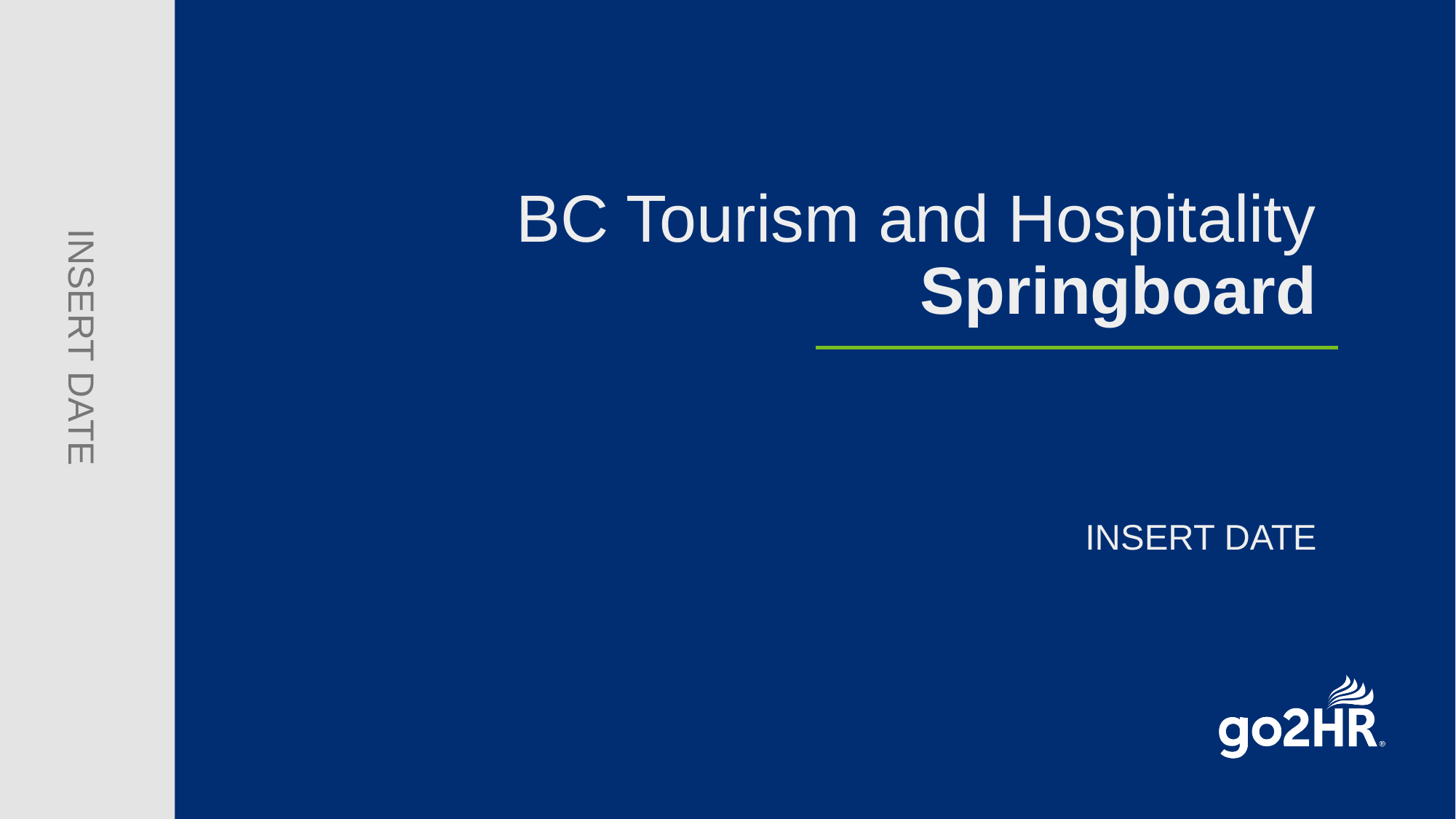

INSERT DATE
# BC Tourism and Hospitality Springboard

INSERT DATE